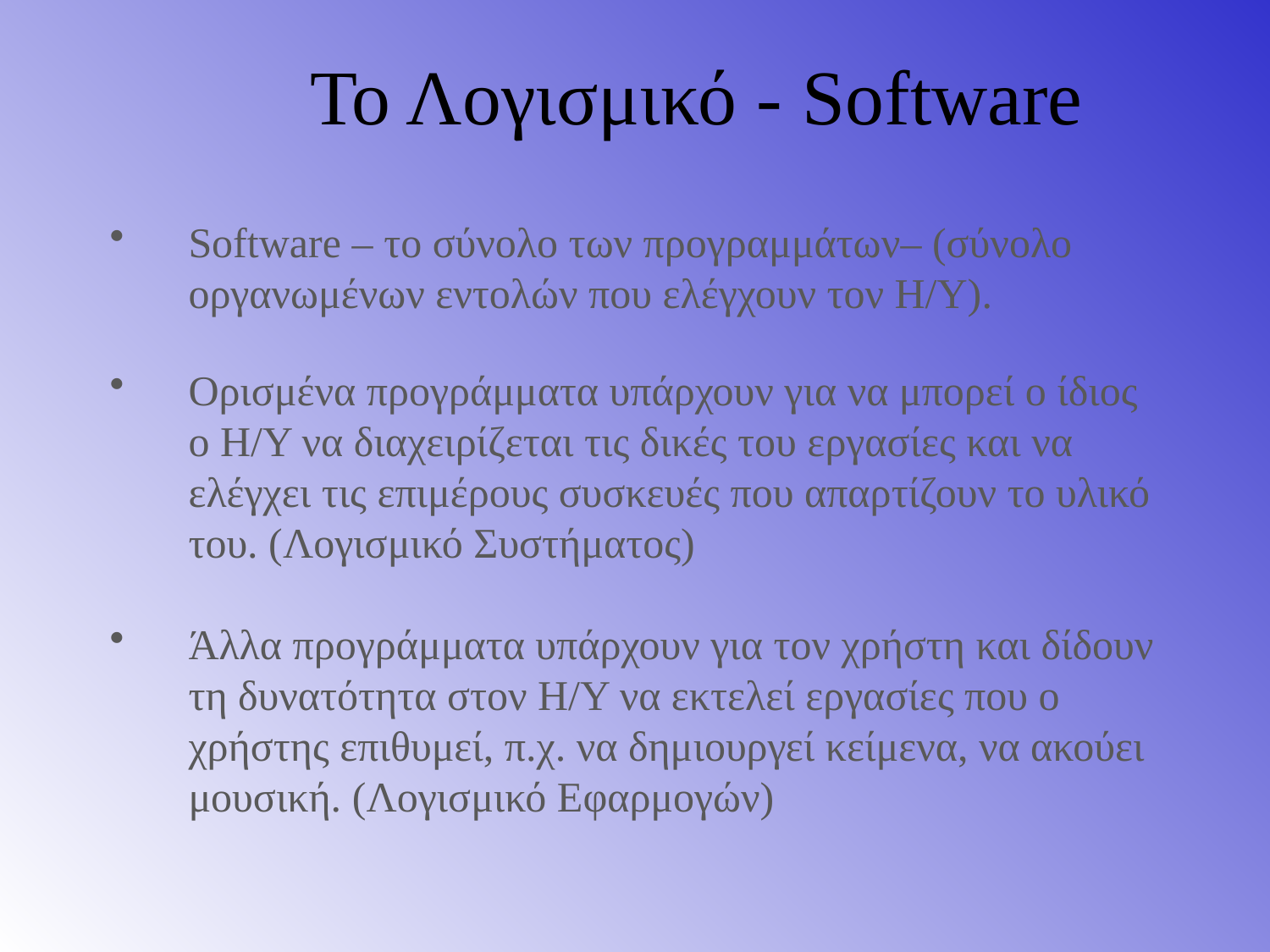

Το Λογισμικό - Software

Software – το σύνολο των προγραμμάτων– (σύνολο οργανωμένων εντολών που ελέγχουν τον Η/Υ).

Ορισμένα προγράμματα υπάρχουν για να μπορεί ο ίδιος ο Η/Υ να διαχειρίζεται τις δικές του εργασίες και να ελέγχει τις επιμέρους συσκευές που απαρτίζουν το υλικό του. (Λογισμικό Συστήματος)

Άλλα προγράμματα υπάρχουν για τον χρήστη και δίδουν τη δυνατότητα στον Η/Υ να εκτελεί εργασίες που ο χρήστης επιθυμεί, π.χ. να δημιουργεί κείμενα, να ακούει μουσική. (Λογισμικό Εφαρμογών)